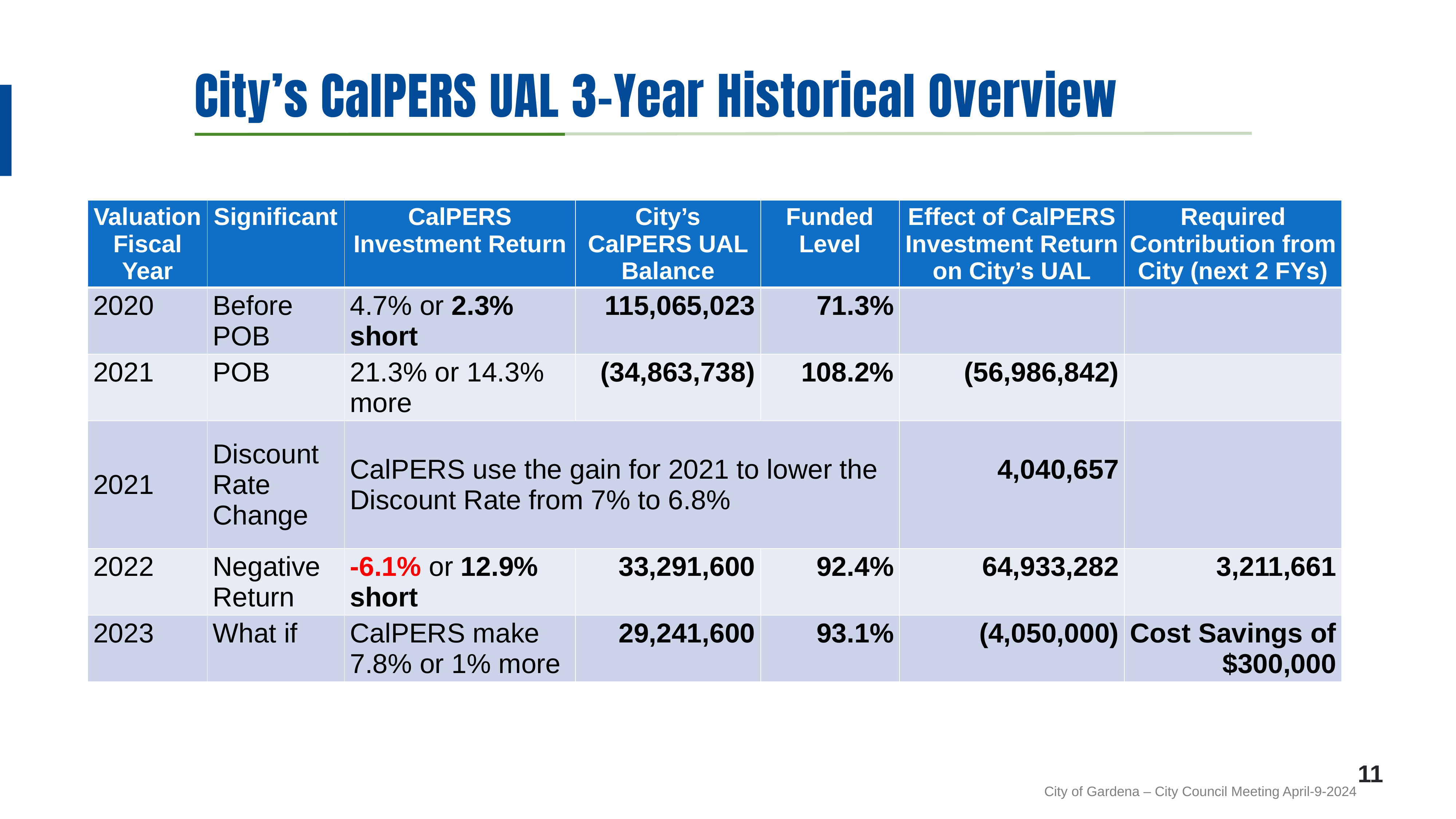

City’s CalPERS UAL 3-Year Historical Overview

| Valuation Fiscal Year | Significant | CalPERS Investment Return | City’s CalPERS UAL Balance | Funded Level | Effect of CalPERS Investment Return on City’s UAL | Required Contribution from City (next 2 FYs) |
| --- | --- | --- | --- | --- | --- | --- |
| 2020 | Before POB | 4.7% or 2.3% short | 115,065,023 | 71.3% |  |  |
| 2021 | POB | 21.3% or 14.3% more | (34,863,738) | 108.2% | (56,986,842) |  |
| 2021 | Discount Rate Change | CalPERS use the gain for 2021 to lower the Discount Rate from 7% to 6.8% |  |  | 4,040,657 |  |
| 2022 | Negative Return | -6.1% or 12.9% short | 33,291,600 | 92.4% | 64,933,282 | 3,211,661 |
| 2023 | What if | CalPERS make 7.8% or 1% more | 29,241,600 | 93.1% | (4,050,000) | Cost Savings of $300,000 |
11
City of Gardena – City Council Meeting April-9-2024